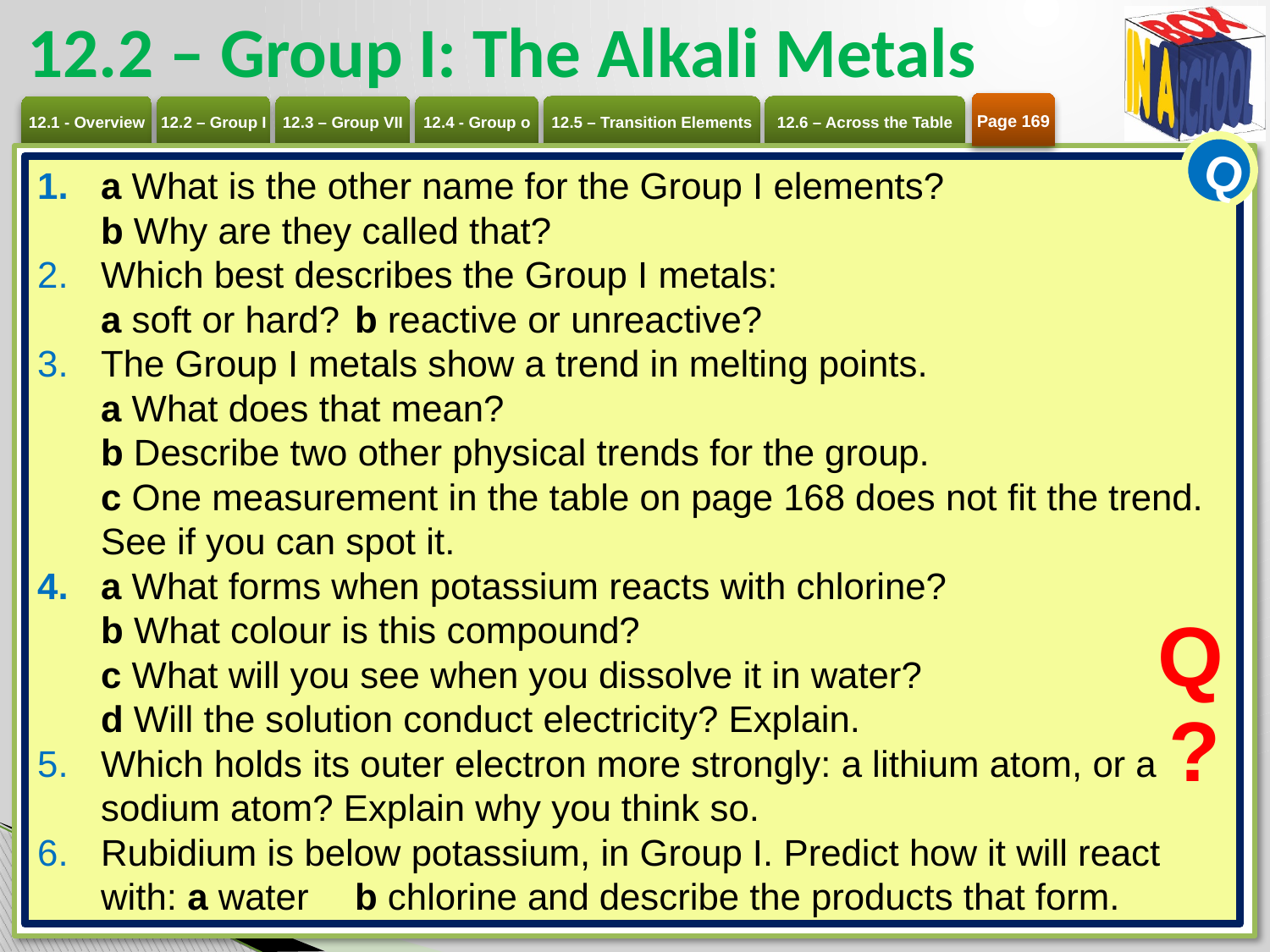

# 12.2 – Group I: The Alkali Metals
Page 169
Q
a What is the other name for the Group I elements?
b Why are they called that?
Which best describes the Group I metals:
a soft or hard? 	b reactive or unreactive?
The Group I metals show a trend in melting points.
a What does that mean?
b Describe two other physical trends for the group.
c One measurement in the table on page 168 does not fit the trend. See if you can spot it.
a What forms when potassium reacts with chlorine?
b What colour is this compound?
c What will you see when you dissolve it in water?
d Will the solution conduct electricity? Explain.
Which holds its outer electron more strongly: a lithium atom, or a sodium atom? Explain why you think so.
Rubidium is below potassium, in Group I. Predict how it will react with: a water 	b chlorine and describe the products that form.
Q
?